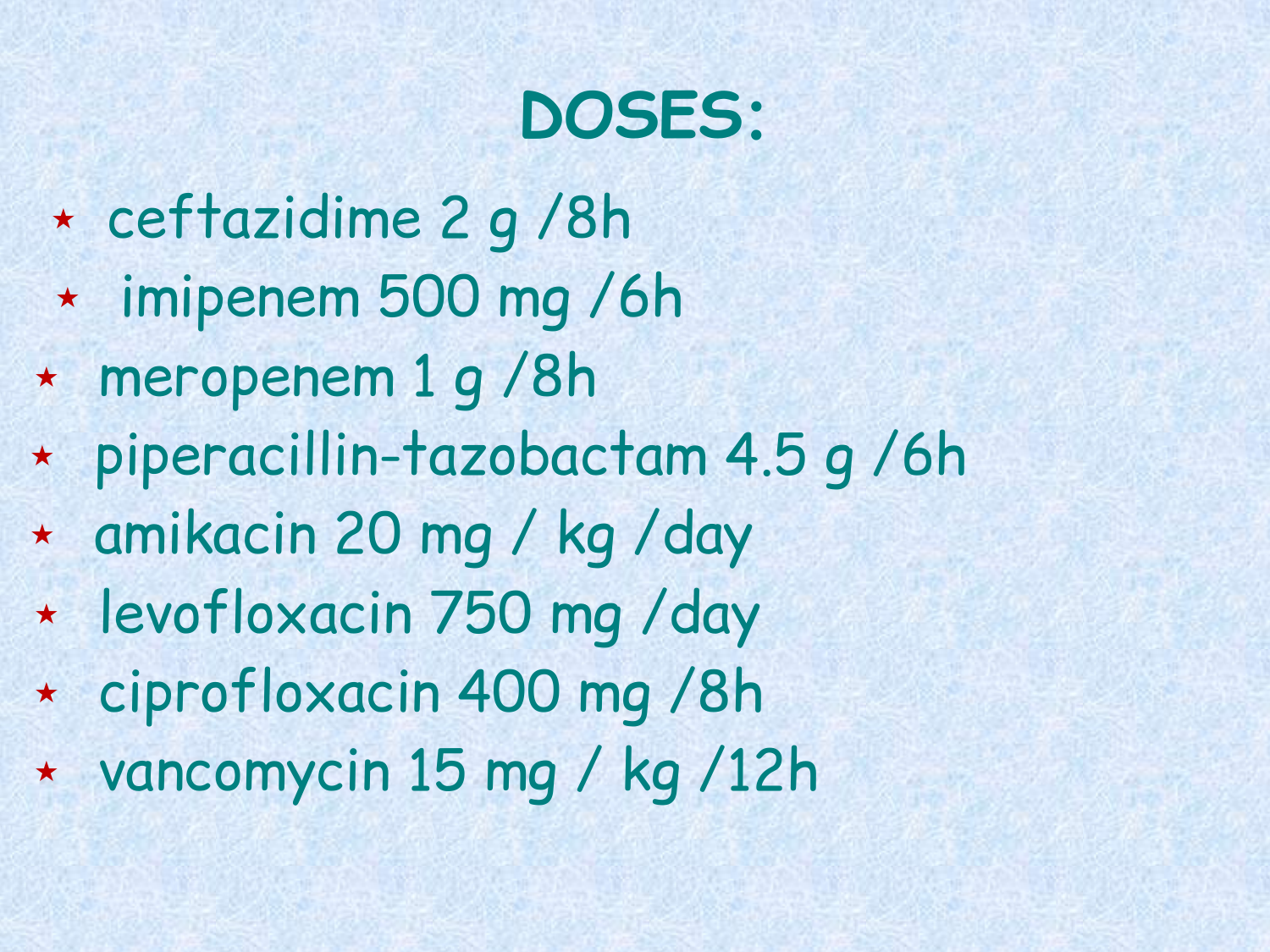

DOSES:

  ⋆  ceftazidime 2 g /8h
   ⋆  imipenem 500 mg /6h
 ⋆  meropenem 1 g /8h
 ⋆  piperacillin-tazobactam 4.5 g /6h
 ⋆  amikacin 20 mg / kg /day
 ⋆  levofloxacin 750 mg /day
 ⋆  ciprofloxacin 400 mg /8h
 ⋆  vancomycin 15 mg / kg /12h
#